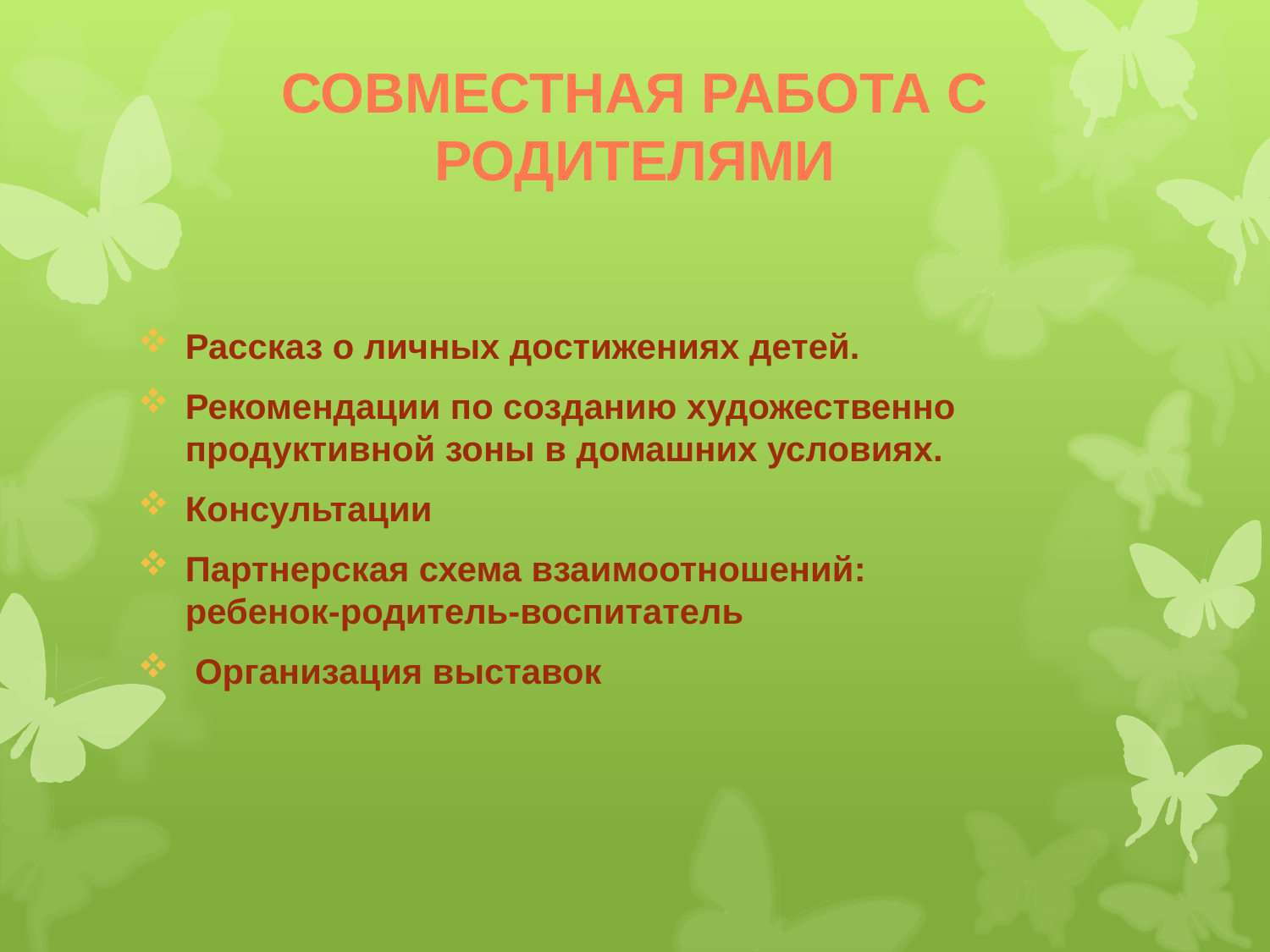

# Совместная работа с родителями

Рассказ о личных достижениях детей.
Рекомендации по созданию художественно продуктивной зоны в домашних условиях.
Консультации
Партнерская схема взаимоотношений:
ребенок-родитель-воспитатель
 Организация выставок